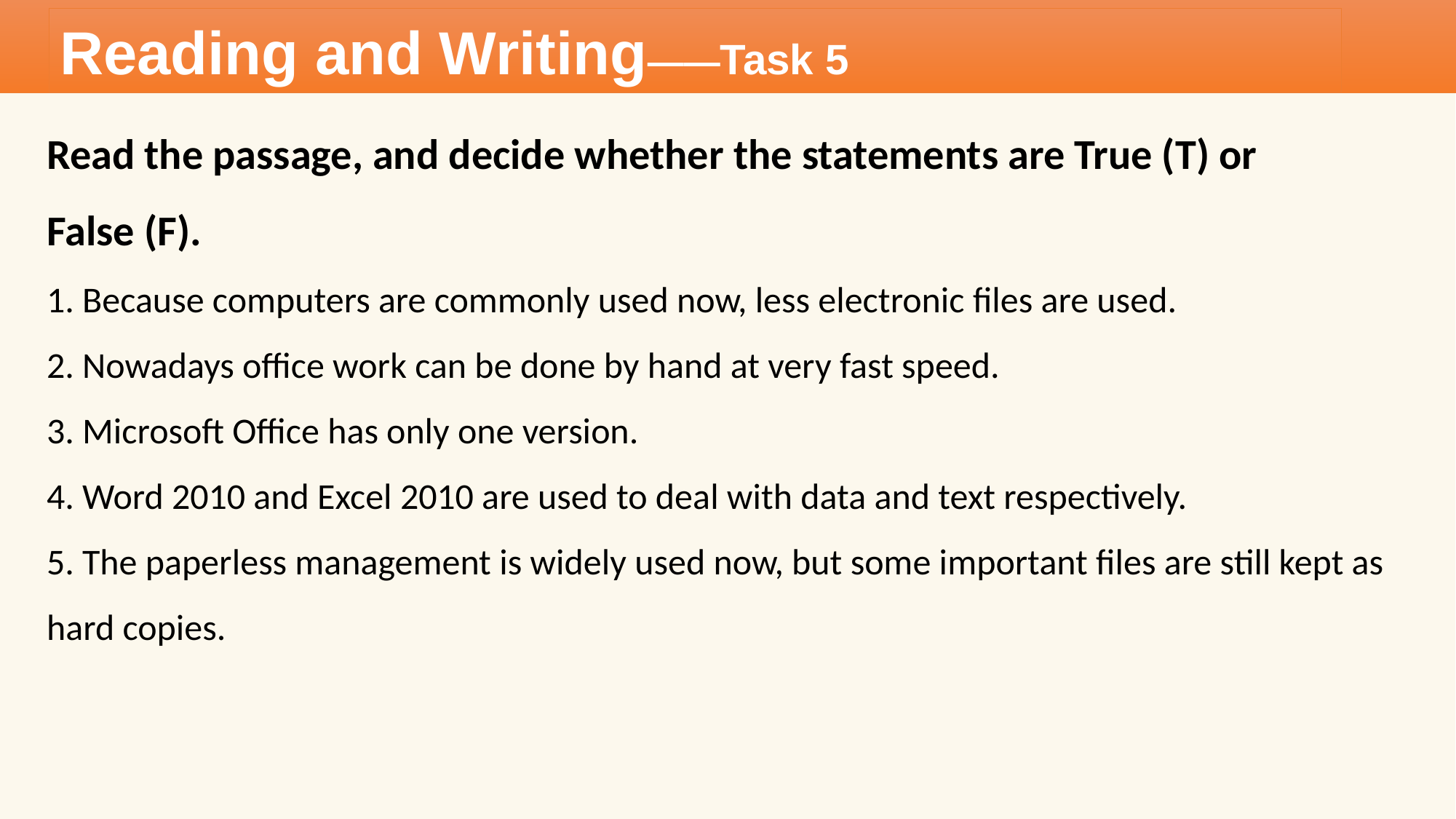

Reading and Writing——Task 5
Read the passage, and decide whether the statements are True (T) or
False (F).
1. Because computers are commonly used now, less electronic files are used.
2. Nowadays office work can be done by hand at very fast speed.
3. Microsoft Office has only one version.
4. Word 2010 and Excel 2010 are used to deal with data and text respectively.
5. The paperless management is widely used now, but some important files are still kept as hard copies.